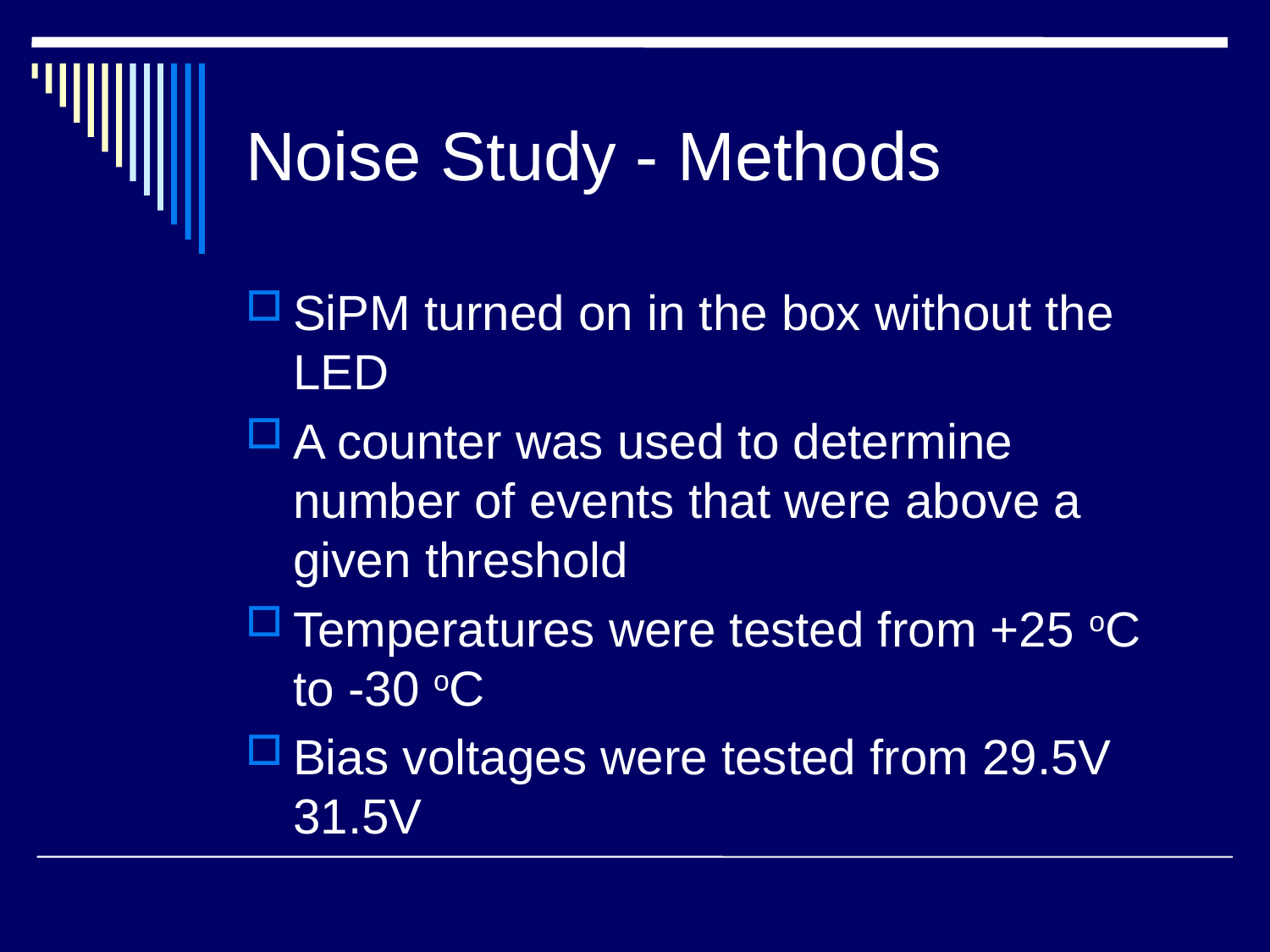

# Noise Study - Methods
SiPM turned on in the box without the LED
A counter was used to determine number of events that were above a given threshold
Temperatures were tested from +25 oC to -30 oC
Bias voltages were tested from 29.5V  31.5V